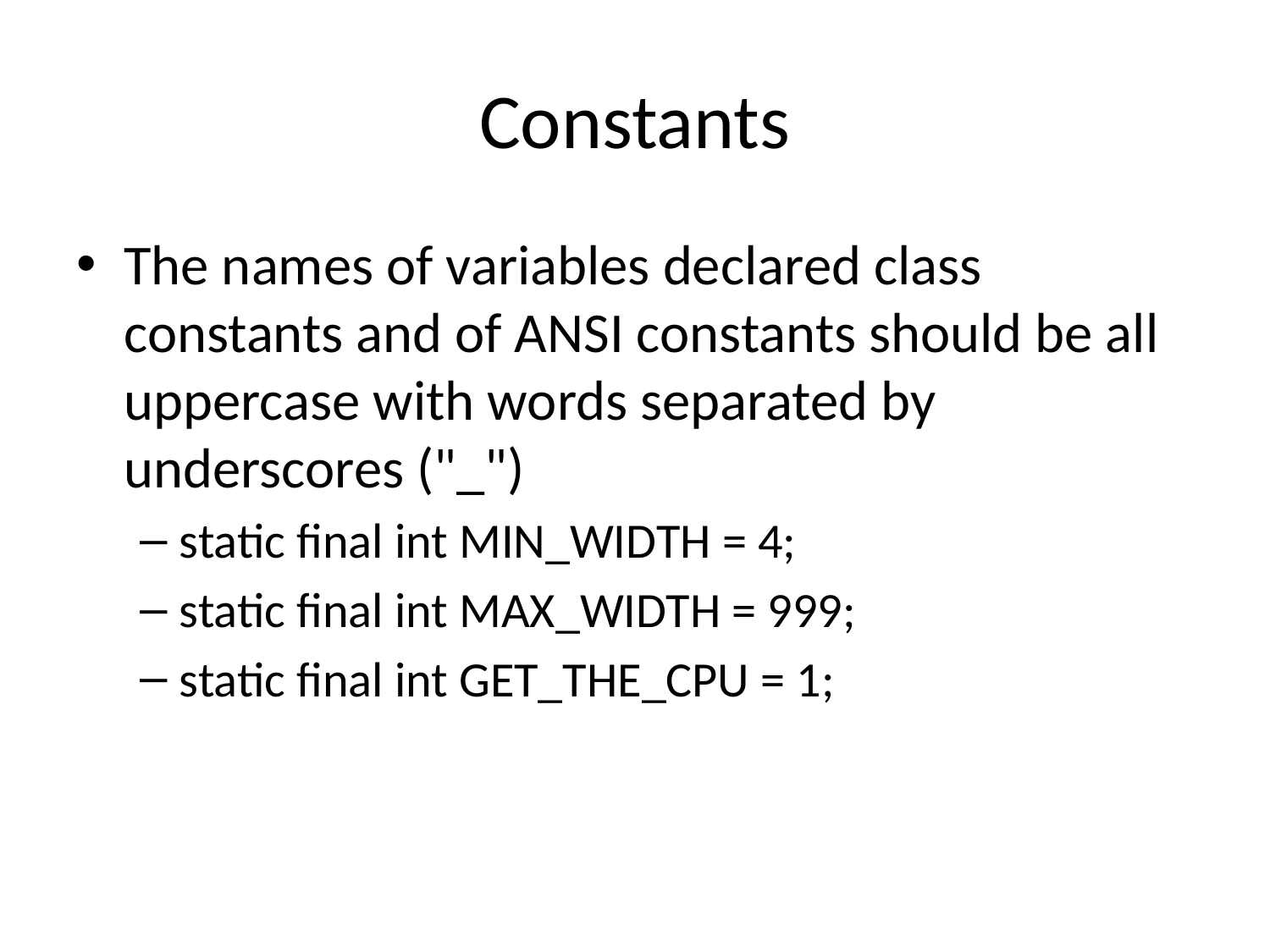

# Constants
The names of variables declared class constants and of ANSI constants should be all uppercase with words separated by underscores ("_")
static final int MIN_WIDTH = 4;
static final int MAX_WIDTH = 999;
static final int GET_THE_CPU = 1;